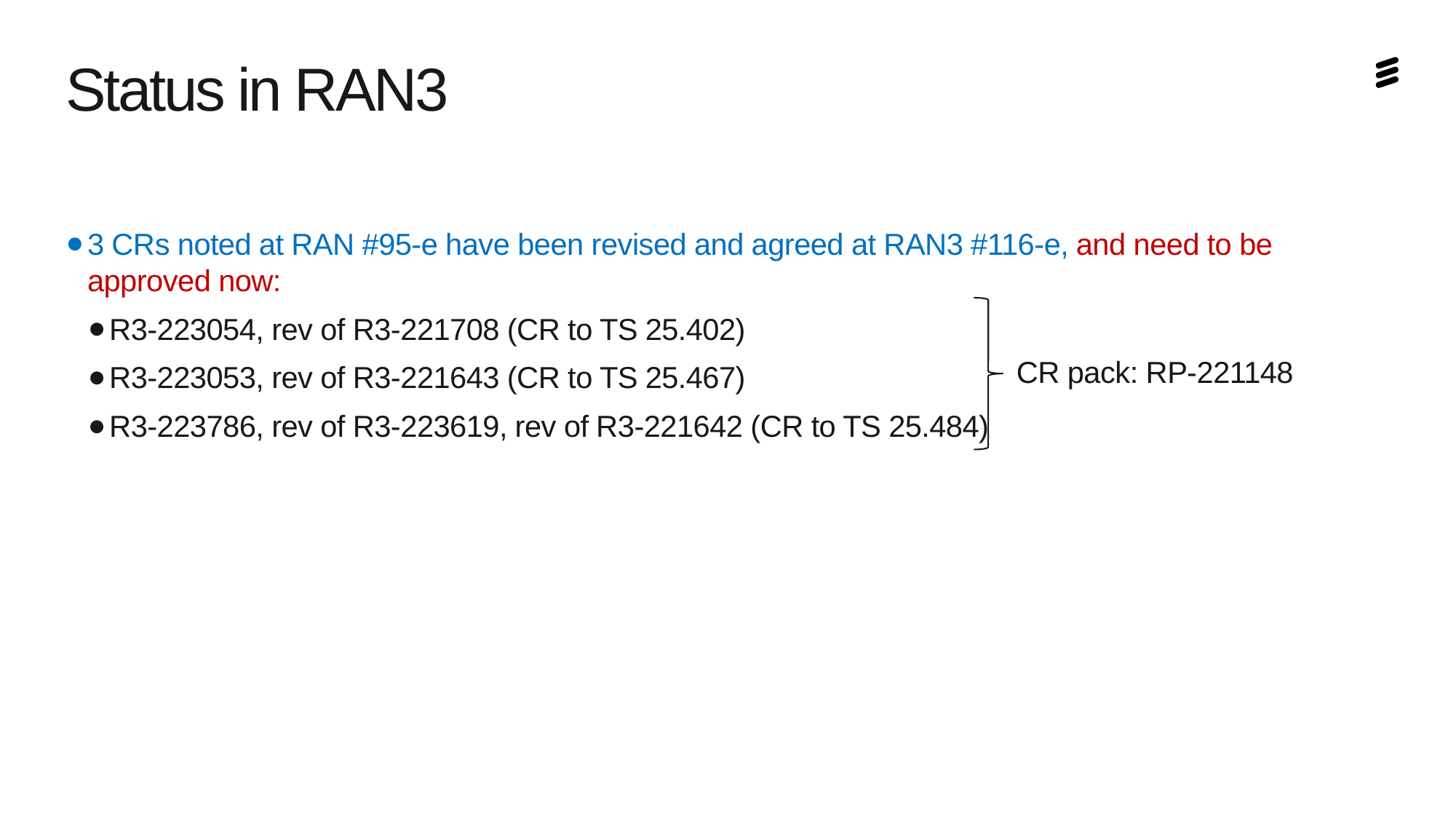

# Status in RAN3
3 CRs noted at RAN #95-e have been revised and agreed at RAN3 #116-e, and need to be approved now:
R3-223054, rev of R3-221708 (CR to TS 25.402)
R3-223053, rev of R3-221643 (CR to TS 25.467)
R3-223786, rev of R3-223619, rev of R3-221642 (CR to TS 25.484)

CR pack: RP-221148